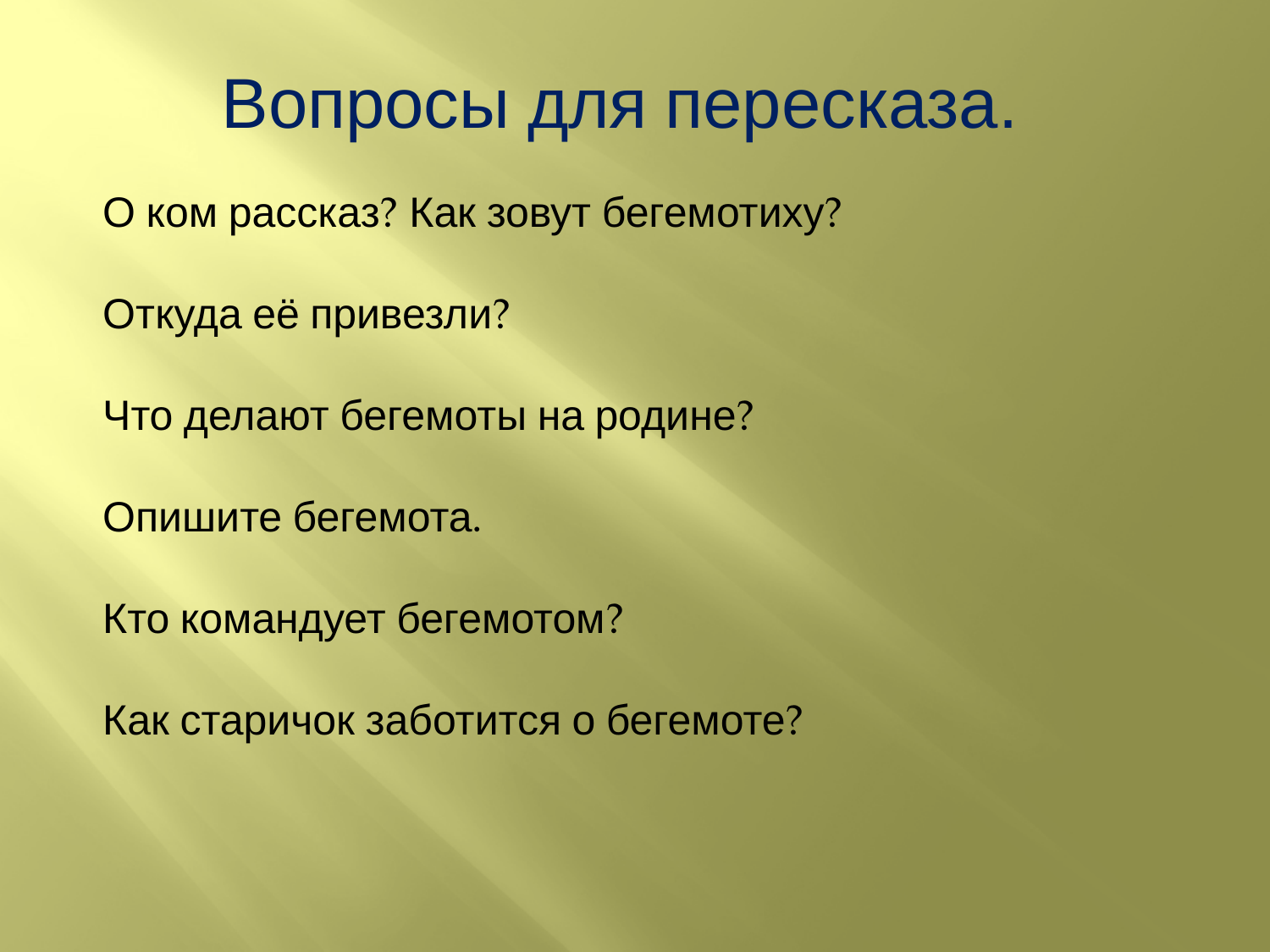

Вопросы для пересказа.
О ком рассказ? Как зовут бегемотиху?

Откуда её привезли?

Что делают бегемоты на родине?

Опишите бегемота.

Кто командует бегемотом?

Как старичок заботится о бегемоте?